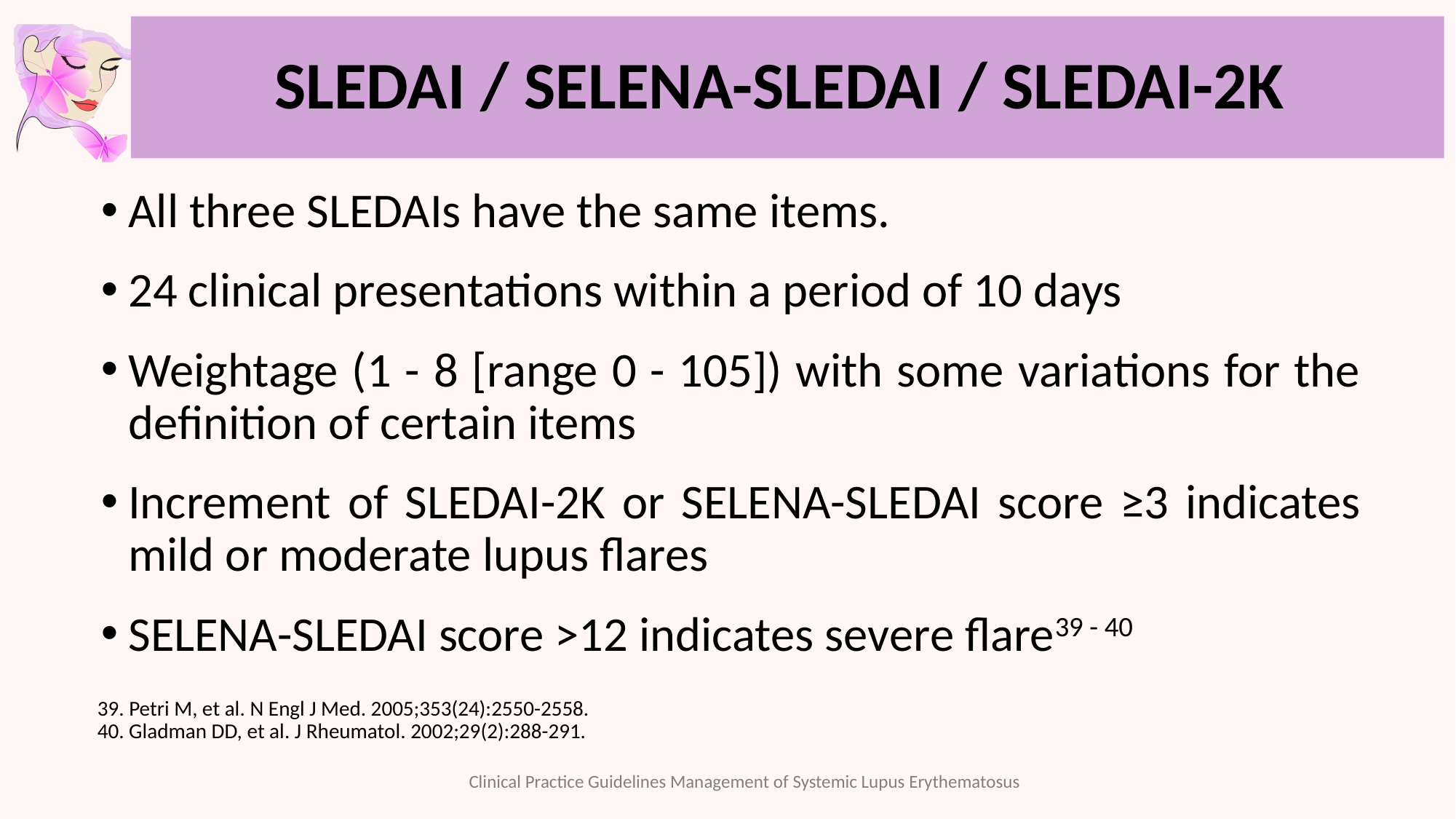

# SLEDAI / SELENA-SLEDAI / SLEDAI-2K
All three SLEDAIs have the same items.
24 clinical presentations within a period of 10 days
Weightage (1 - 8 [range 0 - 105]) with some variations for the definition of certain items
Increment of SLEDAI-2K or SELENA-SLEDAI score ≥3 indicates mild or moderate lupus flares
SELENA-SLEDAI score >12 indicates severe flare39 - 40
39. Petri M, et al. N Engl J Med. 2005;353(24):2550-2558.
40. Gladman DD, et al. J Rheumatol. 2002;29(2):288-291.